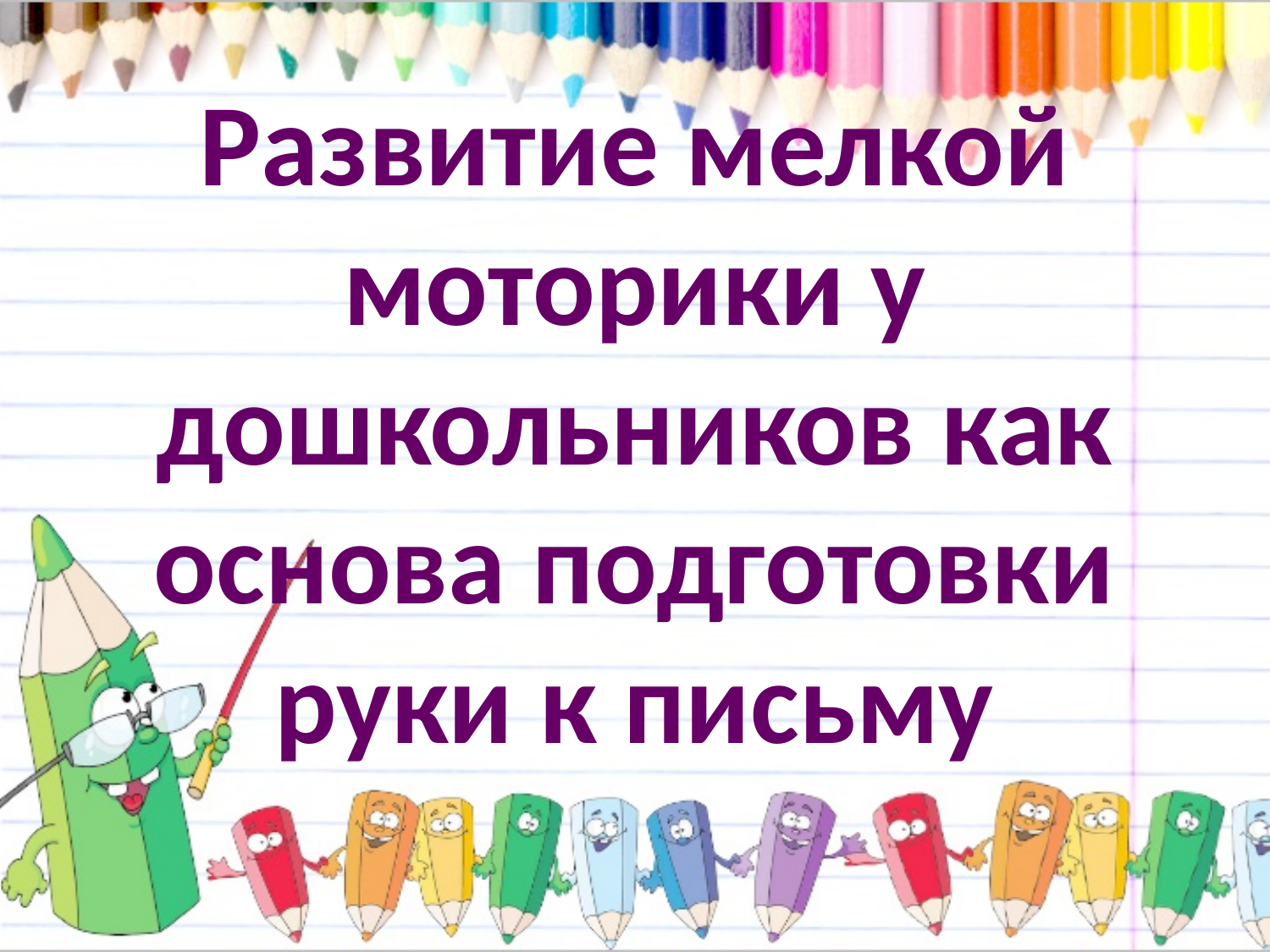

# Развитие мелкой моторики у дошкольников как основа подготовки руки к письму